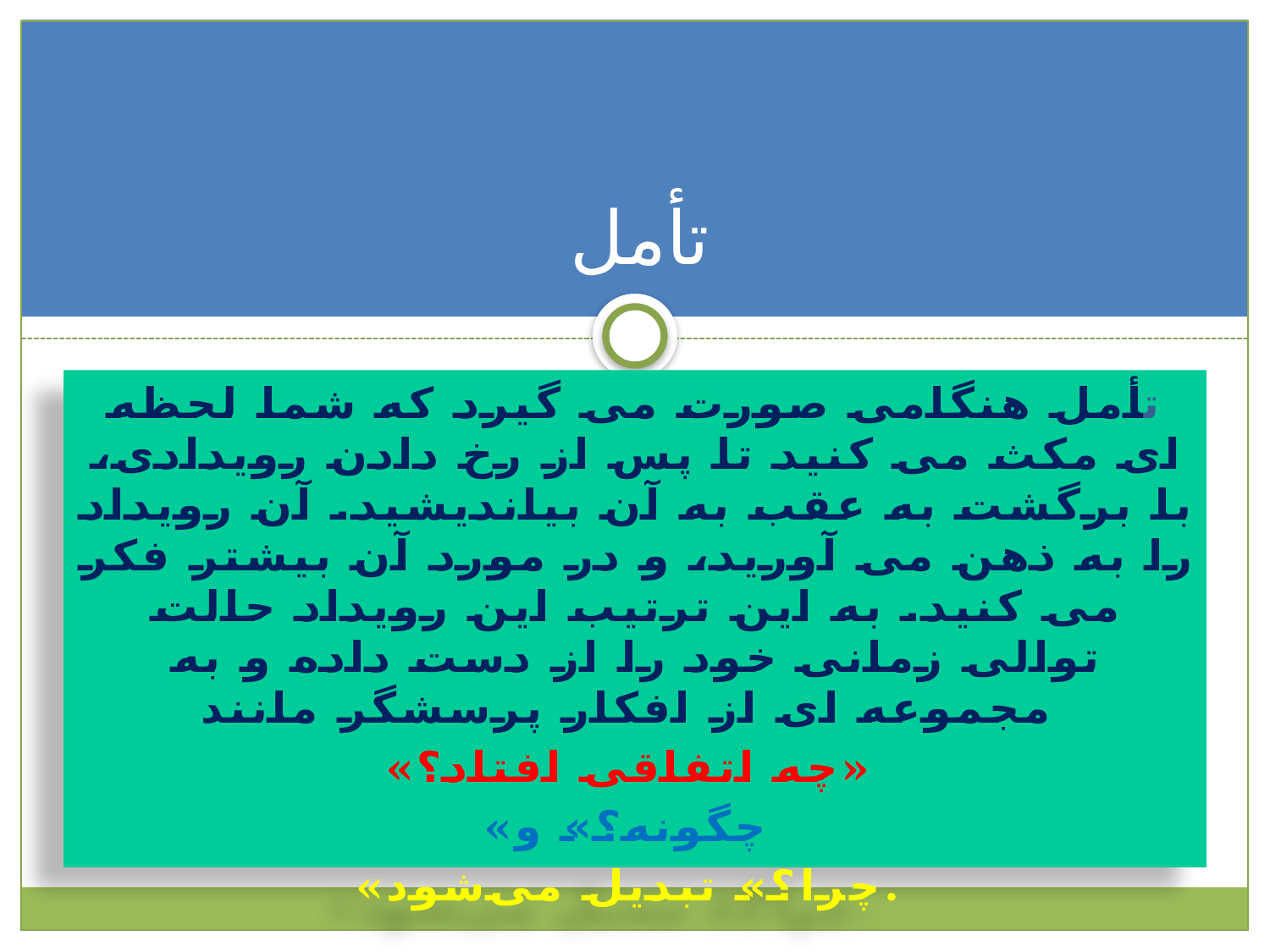

# تأمل
تأمل هنگامی صورت می گیرد که شما لحظه ای مکث می کنید تا پس از رخ دادن رویدادی، با برگشت به عقب به آن بیاندیشید. آن رویداد را به ذهن می آورید، و در مورد آن بیشتر فکر می کنید. به این ترتیب این رویداد حالت توالی زمانی خود را از دست داده و به مجموعه ای از افکار پرسشگر مانند
«چه اتفاقی افتاد؟»
«چگونه؟» و
«چرا؟» تبدیل می‌شود.